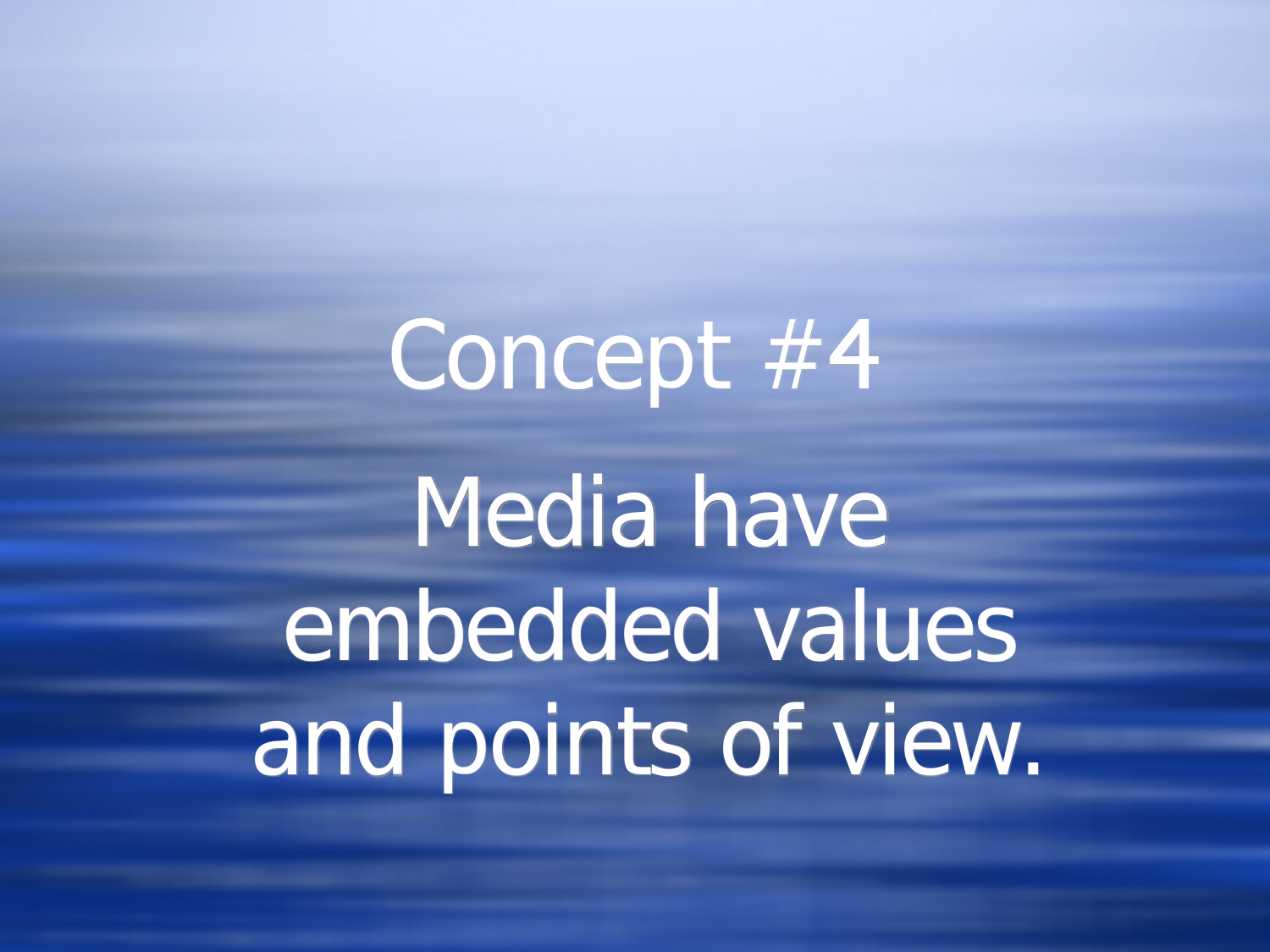

# Concept #4
Media have embedded values and points of view.